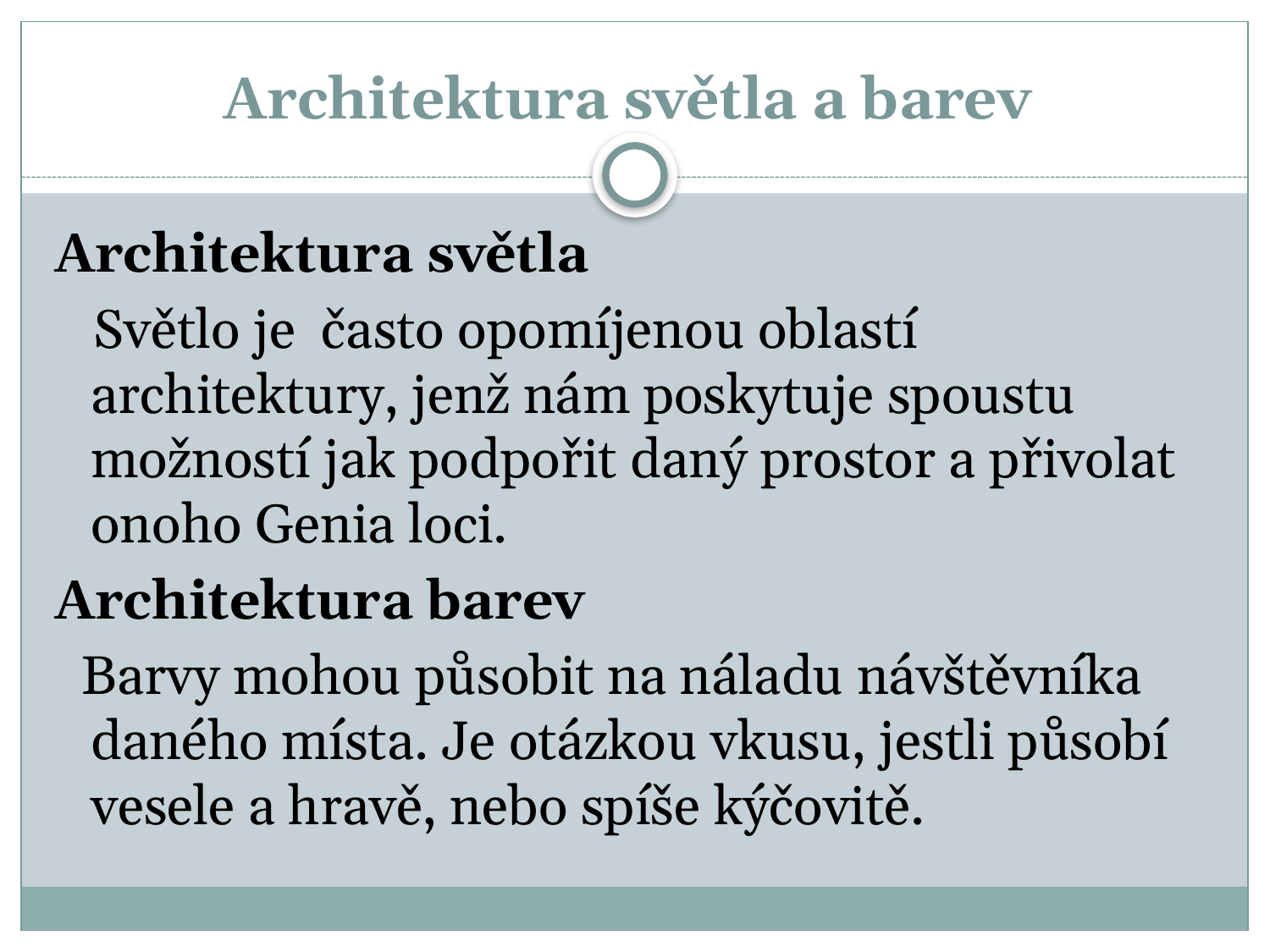

# Architektura světla a barev
Architektura světla
   Světlo je  často opomíjenou oblastí architektury, jenž nám poskytuje spoustu možností jak podpořit daný prostor a přivolat onoho Genia loci.
Architektura barev
  Barvy mohou působit na náladu návštěvníka daného místa. Je otázkou vkusu, jestli působí vesele a hravě, nebo spíše kýčovitě.